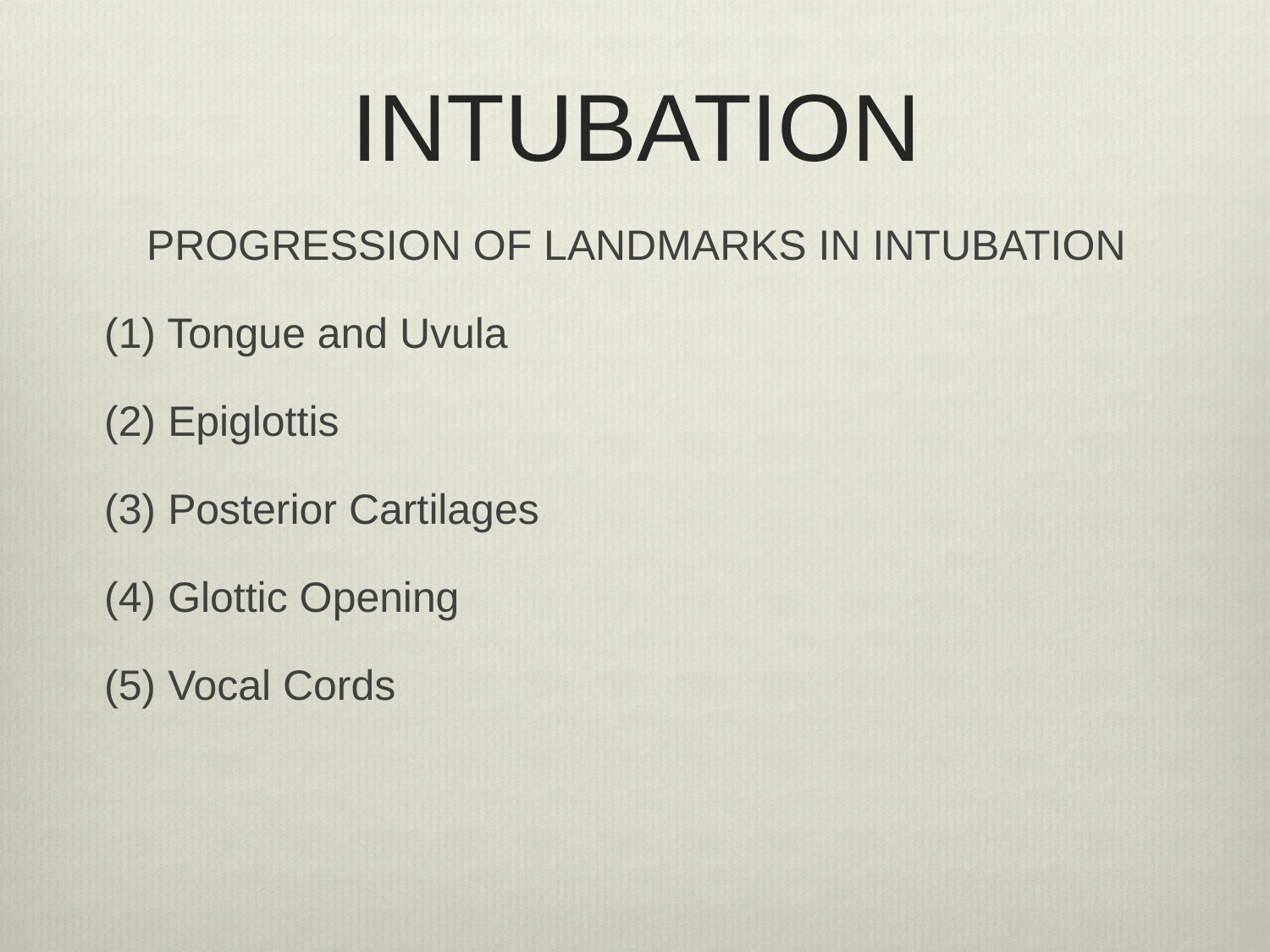

# INTUBATION
PROGRESSION OF LANDMARKS IN INTUBATION
(1) Tongue and Uvula
(2) Epiglottis
(3) Posterior Cartilages
(4) Glottic Opening
(5) Vocal Cords